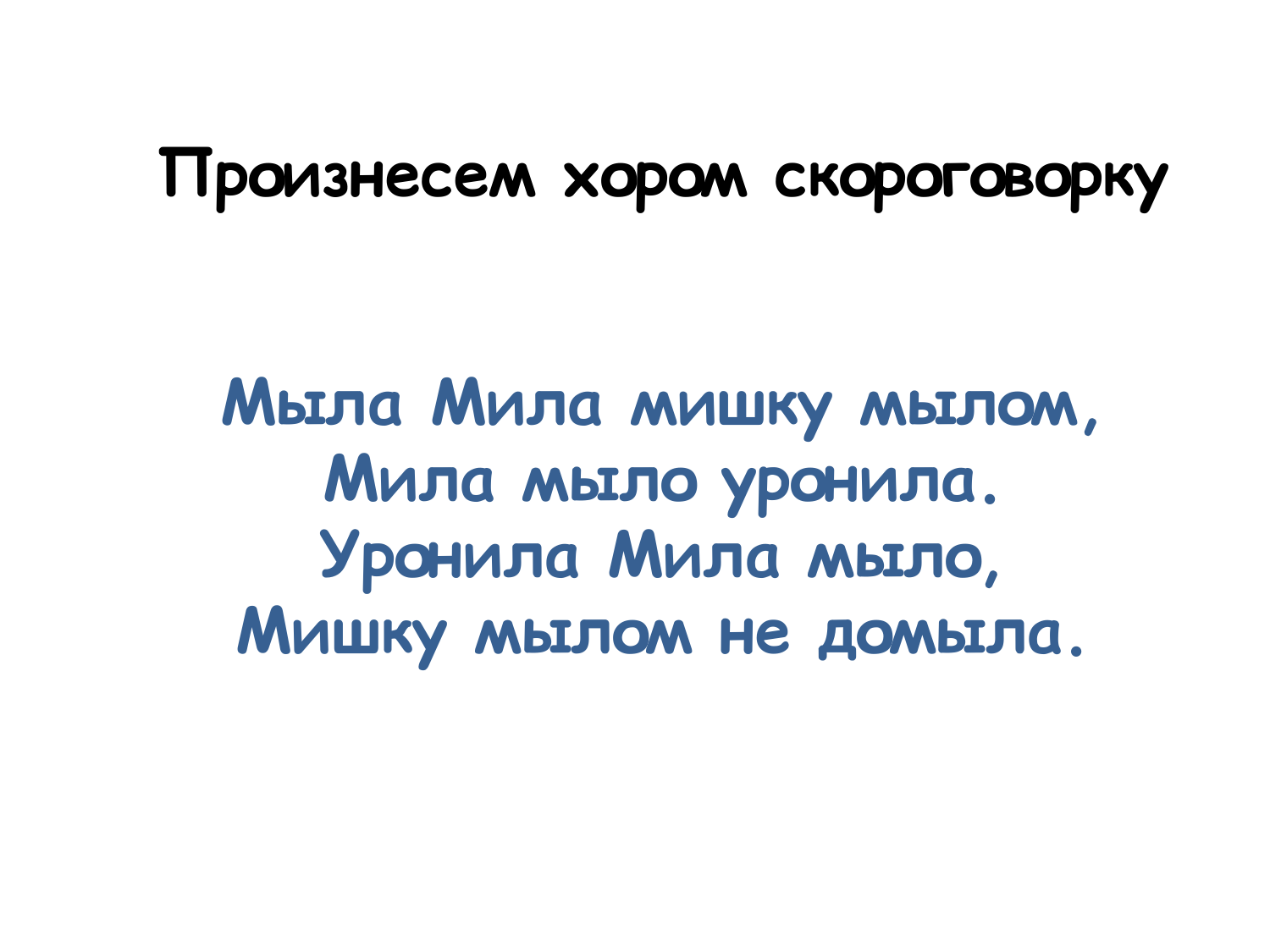

Произнесем хором скороговорку

Мыла Мила мишку мылом,
Мила мыло уронила.
Уронила Мила мыло,
Мишку мылом не домыла.